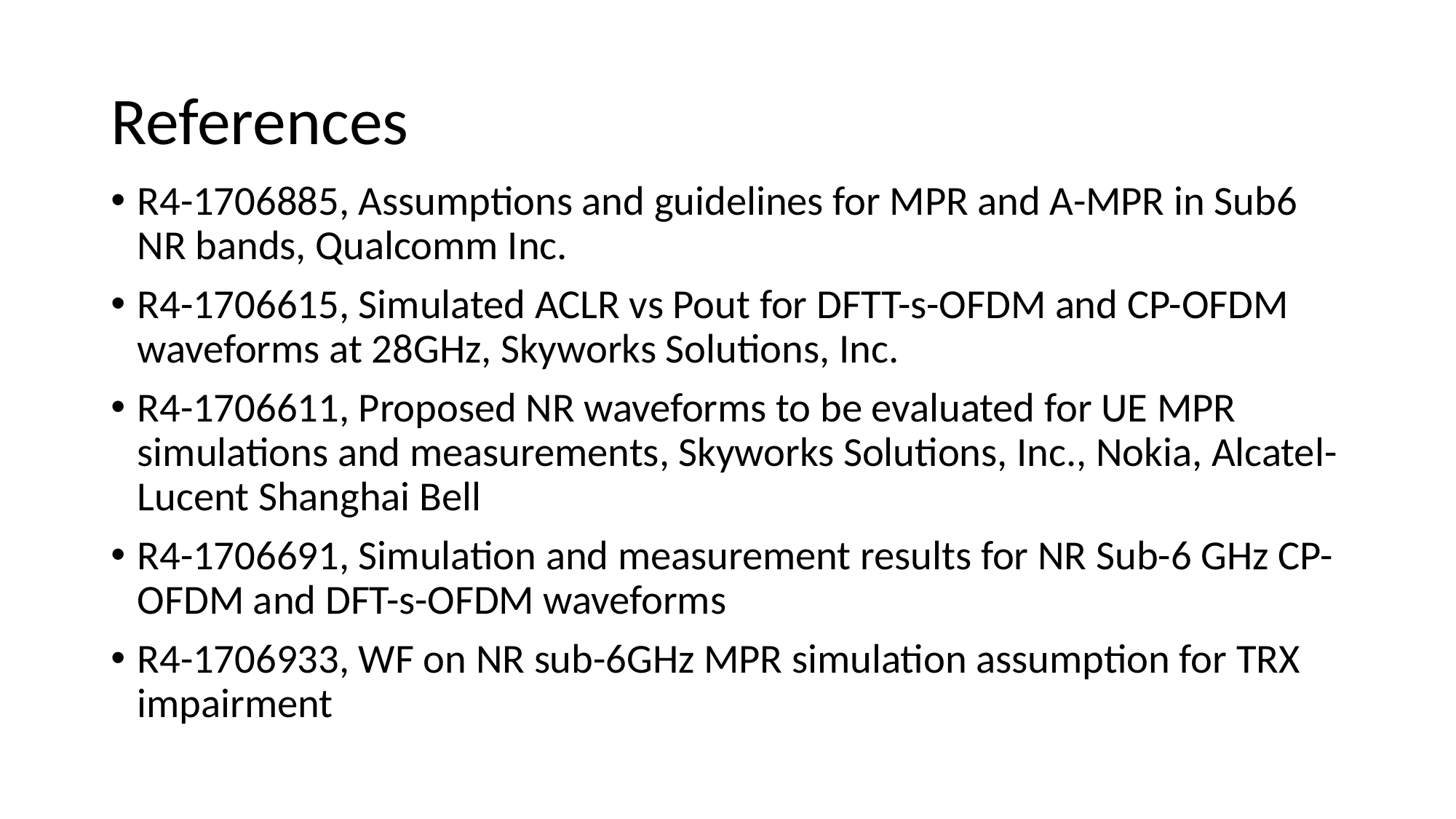

# References
R4-1706885, Assumptions and guidelines for MPR and A-MPR in Sub6 NR bands, Qualcomm Inc.
R4-1706615, Simulated ACLR vs Pout for DFTT-s-OFDM and CP-OFDM waveforms at 28GHz, Skyworks Solutions, Inc.
R4-1706611, Proposed NR waveforms to be evaluated for UE MPR simulations and measurements, Skyworks Solutions, Inc., Nokia, Alcatel-Lucent Shanghai Bell
R4-1706691, Simulation and measurement results for NR Sub-6 GHz CP-OFDM and DFT-s-OFDM waveforms
R4-1706933, WF on NR sub-6GHz MPR simulation assumption for TRX impairment